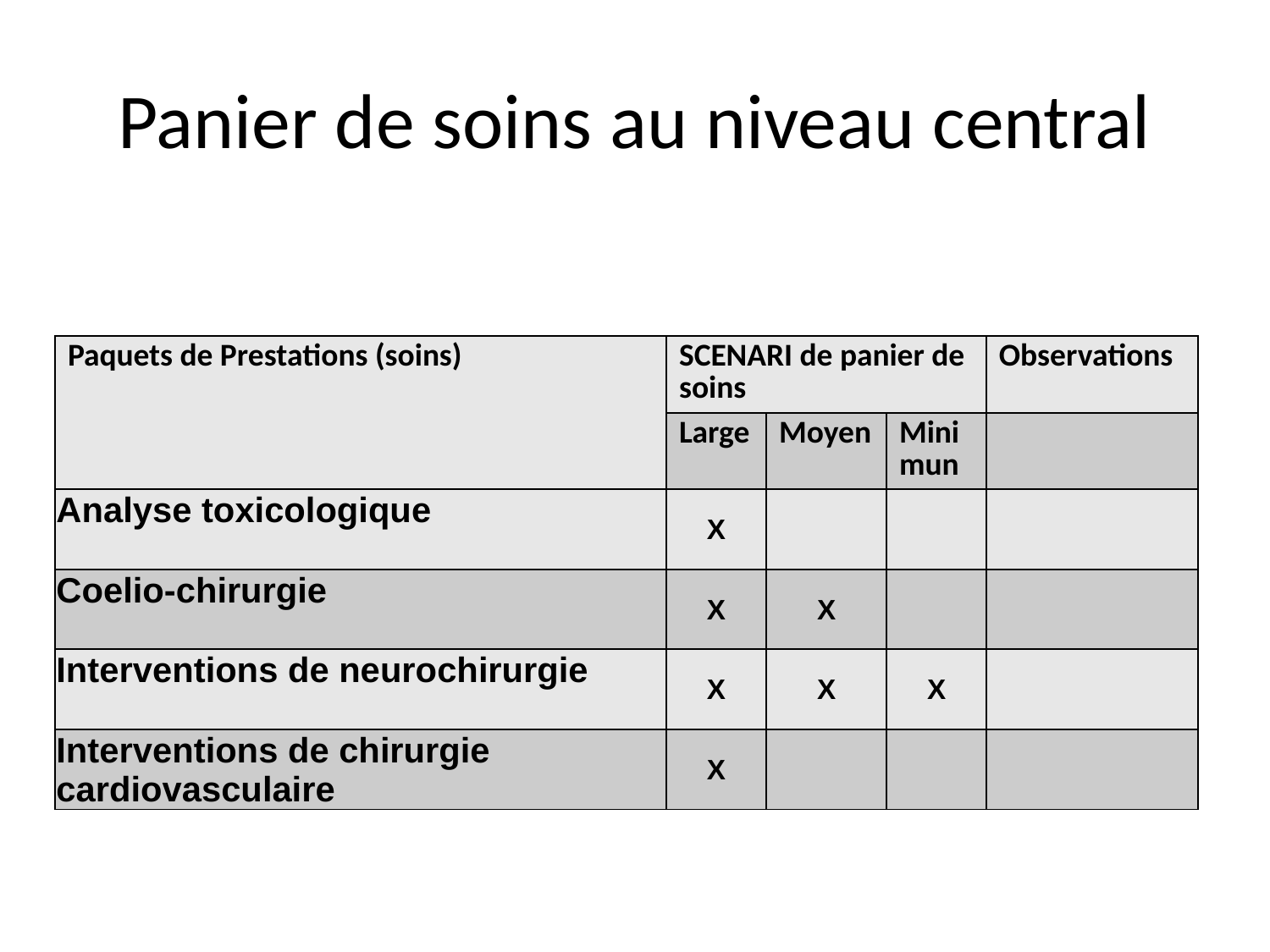

# Panier de soins au niveau central
| Paquets de Prestations (soins) | SCENARI de panier de soins |  |  | Observations |
| --- | --- | --- | --- | --- |
|  | Large | Moyen | Minimun |  |
| Analyse toxicologique | X |  |  |  |
| Coelio-chirurgie | X | X |  |  |
| Interventions de neurochirurgie | X | X | X |  |
| Interventions de chirurgie cardiovasculaire | X |  |  |  |